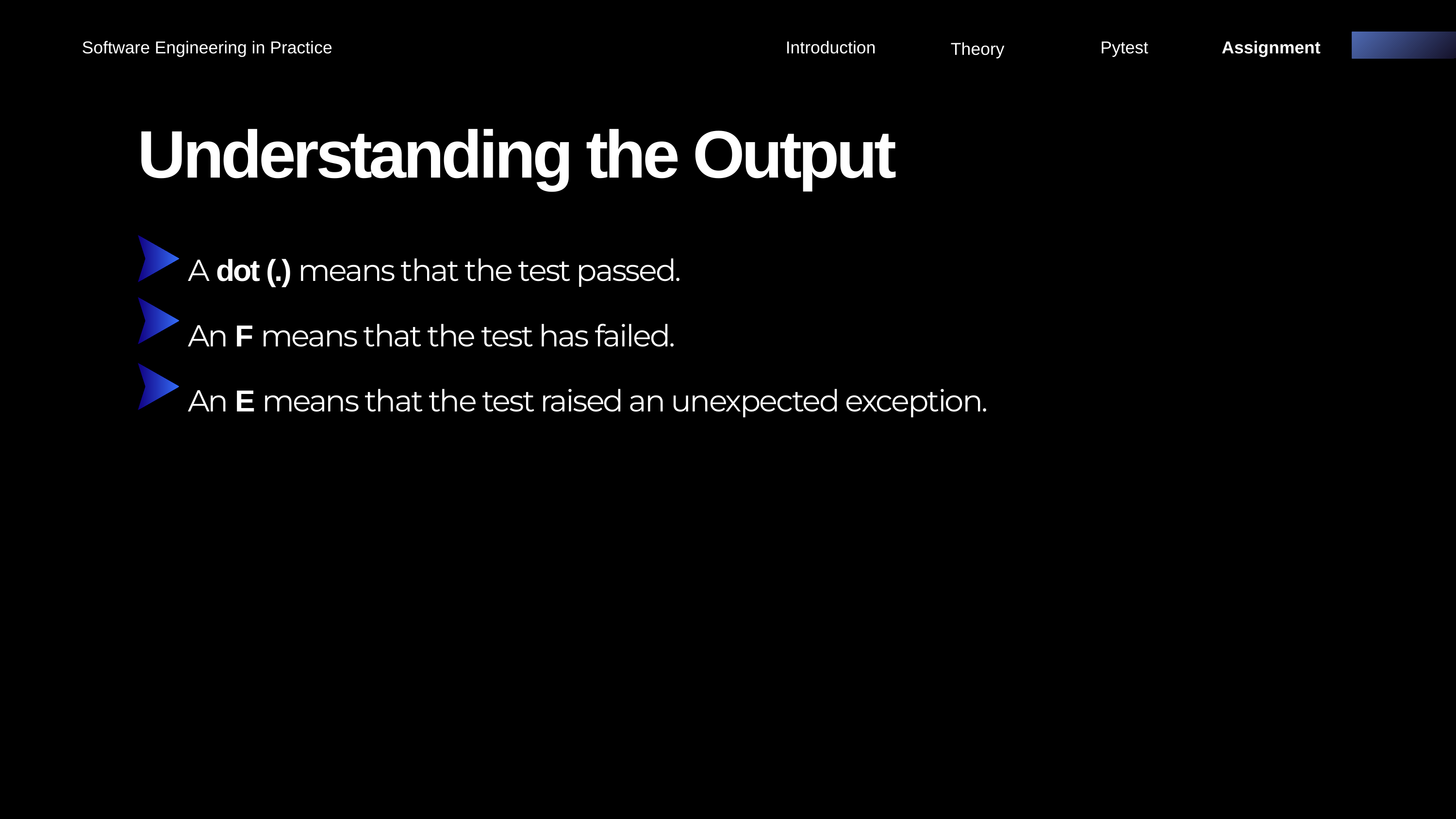

Software Engineering in Practice
Introduction
Pytest
Assignment
Theory
Understanding the Output
A dot (.) means that the test passed.
An F means that the test has failed.
An E means that the test raised an unexpected exception.